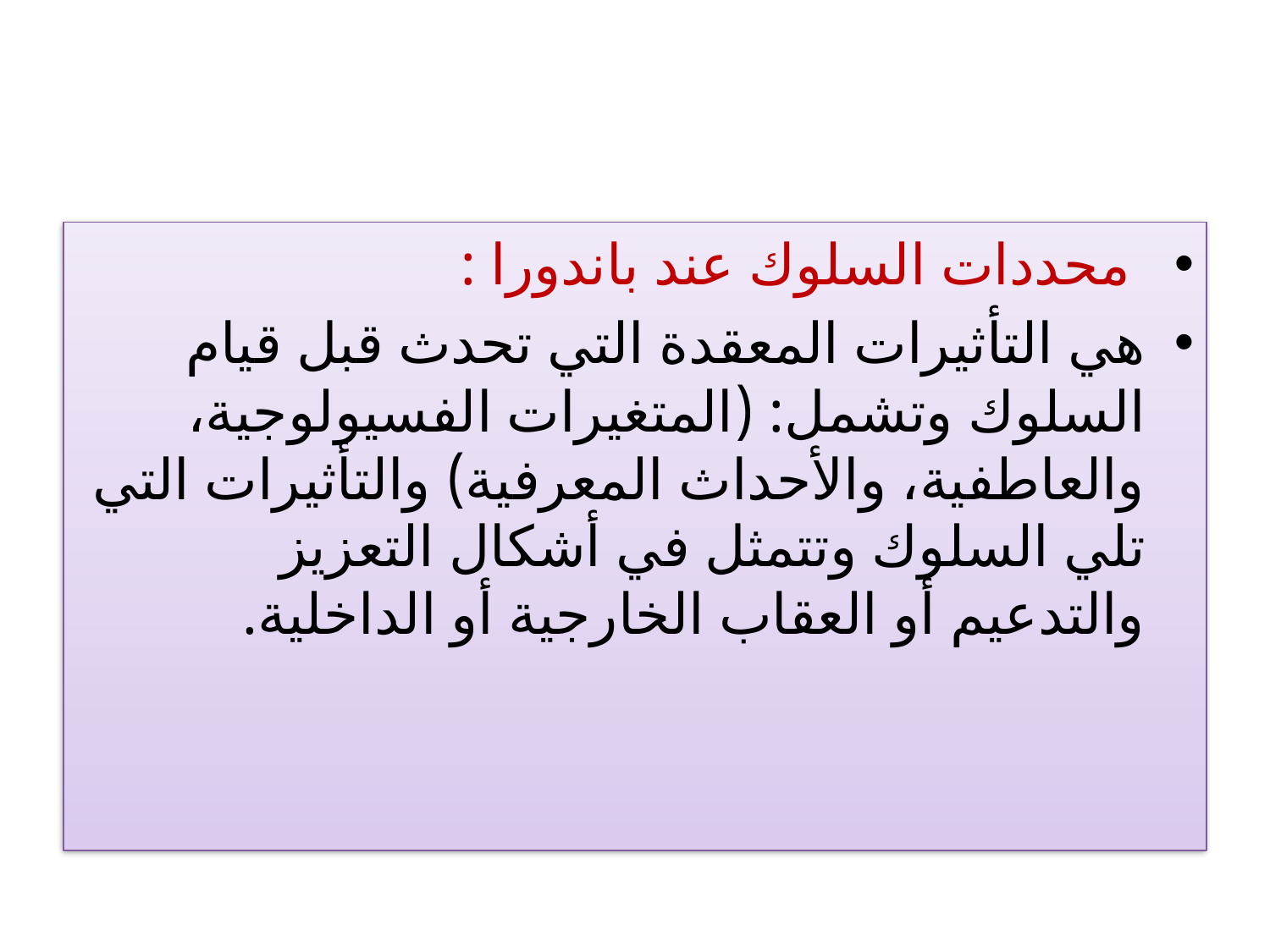

محددات السلوك عند باندورا :
هي التأثيرات المعقدة التي تحدث قبل قيام السلوك وتشمل: (المتغيرات الفسيولوجية، والعاطفية، والأحداث المعرفية) والتأثيرات التي تلي السلوك وتتمثل في أشكال التعزيز والتدعيم أو العقاب الخارجية أو الداخلية.